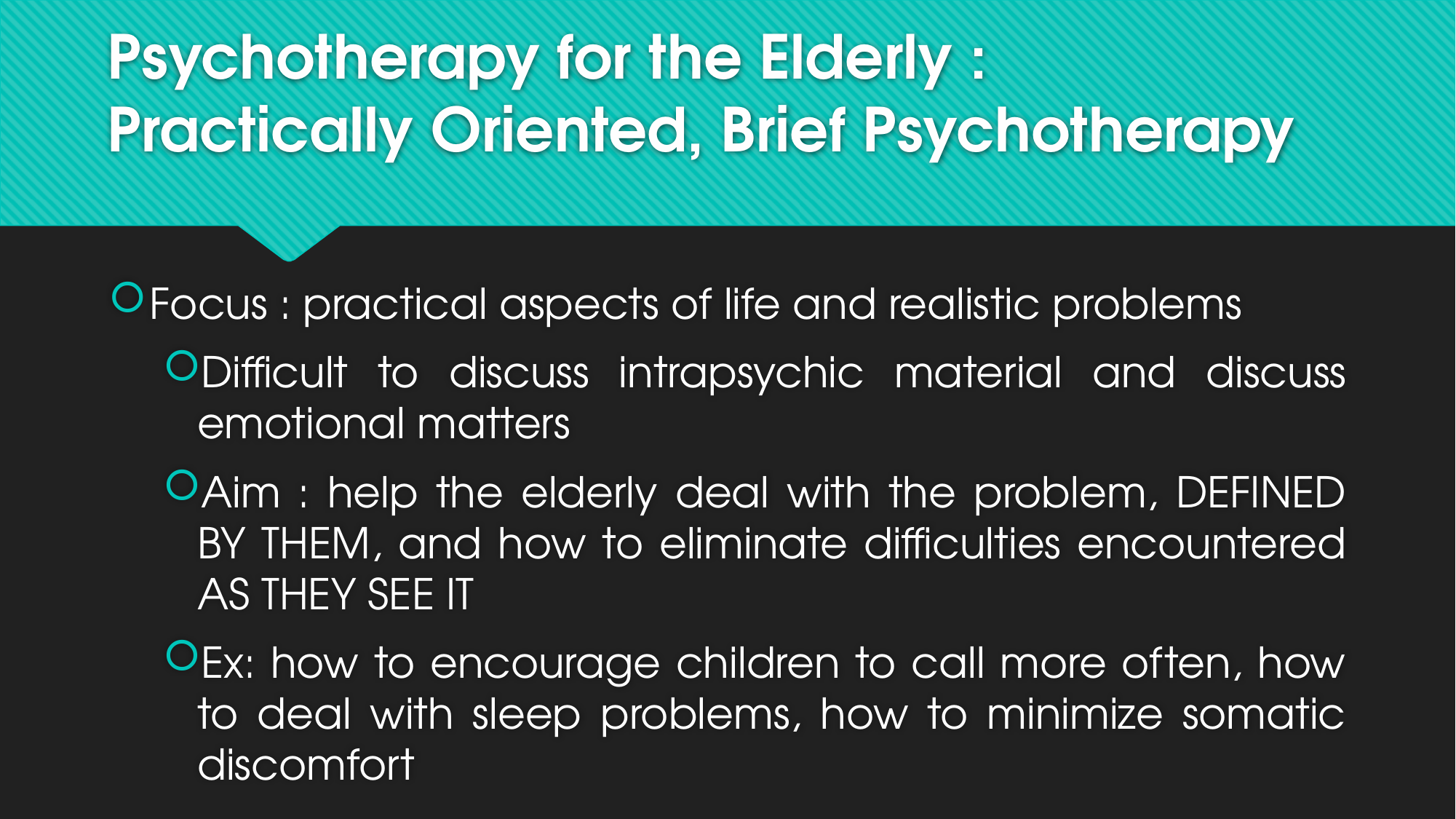

# Psychotherapy for the Elderly : Practically Oriented, Brief Psychotherapy
Focus : practical aspects of life and realistic problems
Difficult to discuss intrapsychic material and discuss emotional matters
Aim : help the elderly deal with the problem, DEFINED BY THEM, and how to eliminate difficulties encountered AS THEY SEE IT
Ex: how to encourage children to call more often, how to deal with sleep problems, how to minimize somatic discomfort